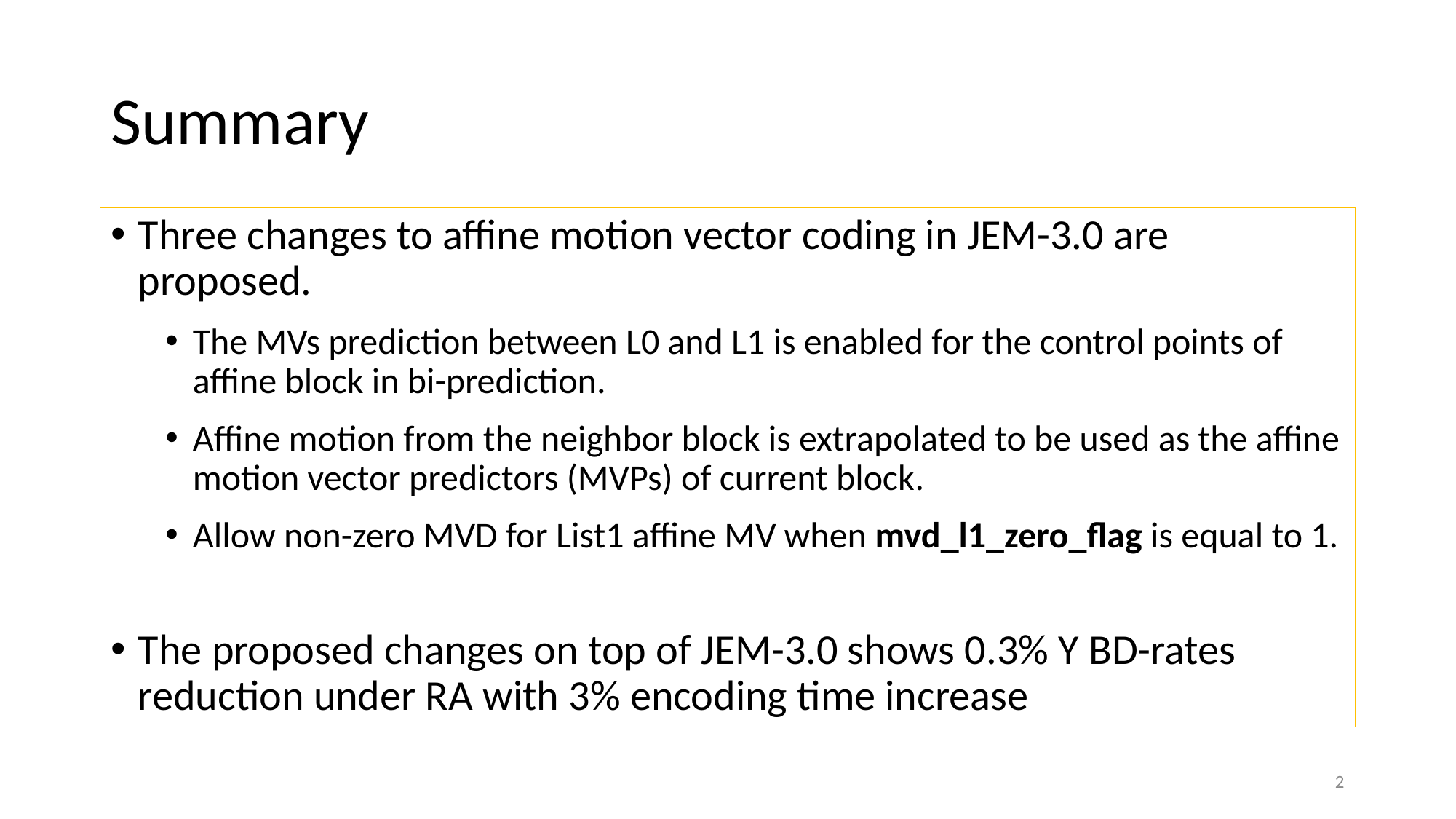

# Summary
Three changes to affine motion vector coding in JEM-3.0 are proposed.
The MVs prediction between L0 and L1 is enabled for the control points of affine block in bi-prediction.
Affine motion from the neighbor block is extrapolated to be used as the affine motion vector predictors (MVPs) of current block.
Allow non-zero MVD for List1 affine MV when mvd_l1_zero_flag is equal to 1.

The proposed changes on top of JEM-3.0 shows 0.3% Y BD-rates reduction under RA with 3% encoding time increase

2